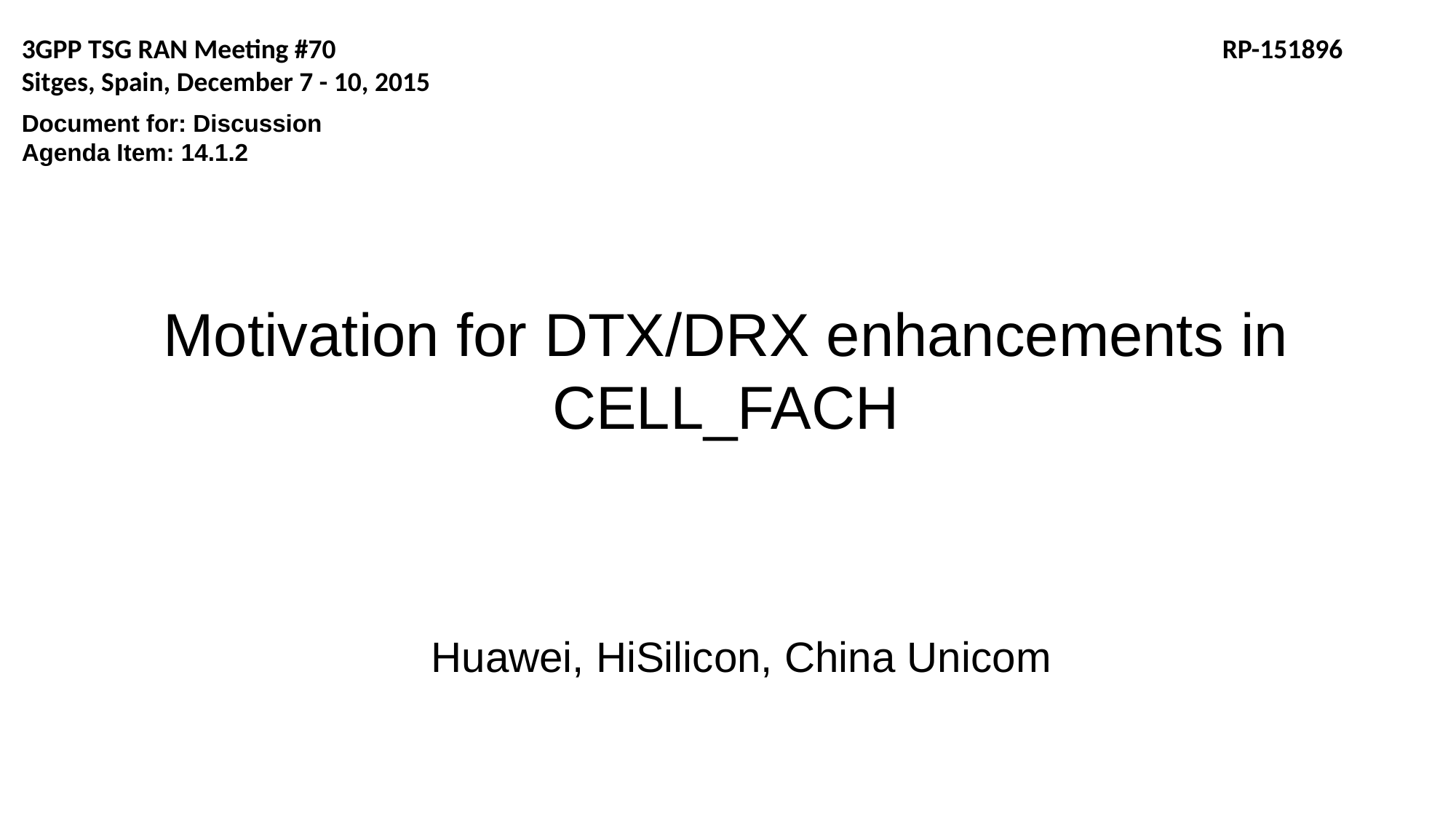

3GPP TSG RAN Meeting #70									RP-151896
Sitges, Spain, December 7 - 10, 2015

Document for: Discussion
Agenda Item: 14.1.2

# Motivation for DTX/DRX enhancements in CELL_FACH
Huawei, HiSilicon, China Unicom